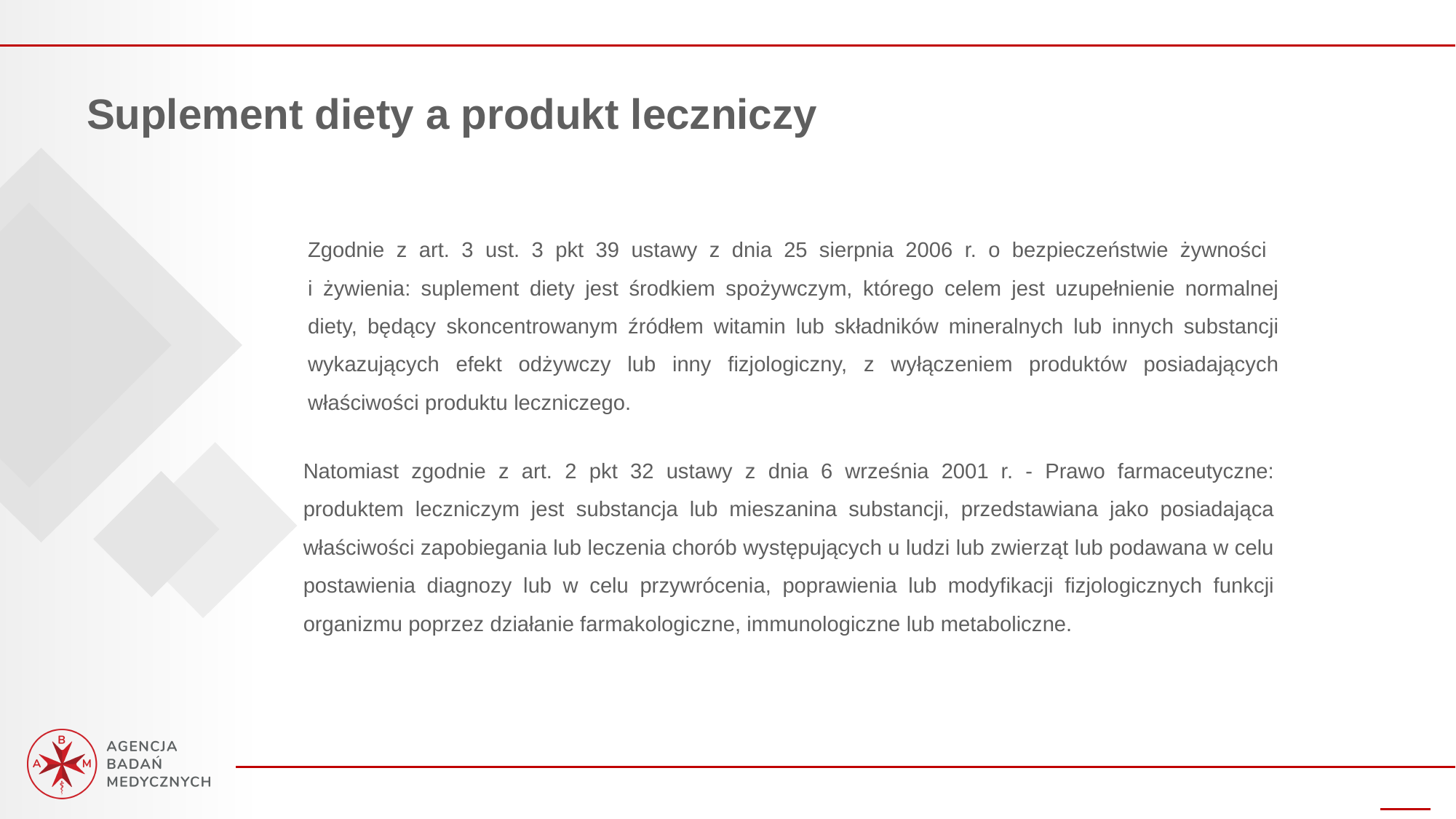

Suplement diety a produkt leczniczy

Zgodnie z art. 3 ust. 3 pkt 39 ustawy z dnia 25 sierpnia 2006 r. o bezpieczeństwie żywności
i żywienia: suplement diety jest środkiem spożywczym, którego celem jest uzupełnienie normalnej diety, będący skoncentrowanym źródłem witamin lub składników mineralnych lub innych substancji wykazujących efekt odżywczy lub inny fizjologiczny, z wyłączeniem produktów posiadających właściwości produktu leczniczego.
Natomiast zgodnie z art. 2 pkt 32 ustawy z dnia 6 września 2001 r. - Prawo farmaceutyczne: produktem leczniczym jest substancja lub mieszanina substancji, przedstawiana jako posiadająca właściwości zapobiegania lub leczenia chorób występujących u ludzi lub zwierząt lub podawana w celu postawienia diagnozy lub w celu przywrócenia, poprawienia lub modyfikacji fizjologicznych funkcji organizmu poprzez działanie farmakologiczne, immunologiczne lub metaboliczne.